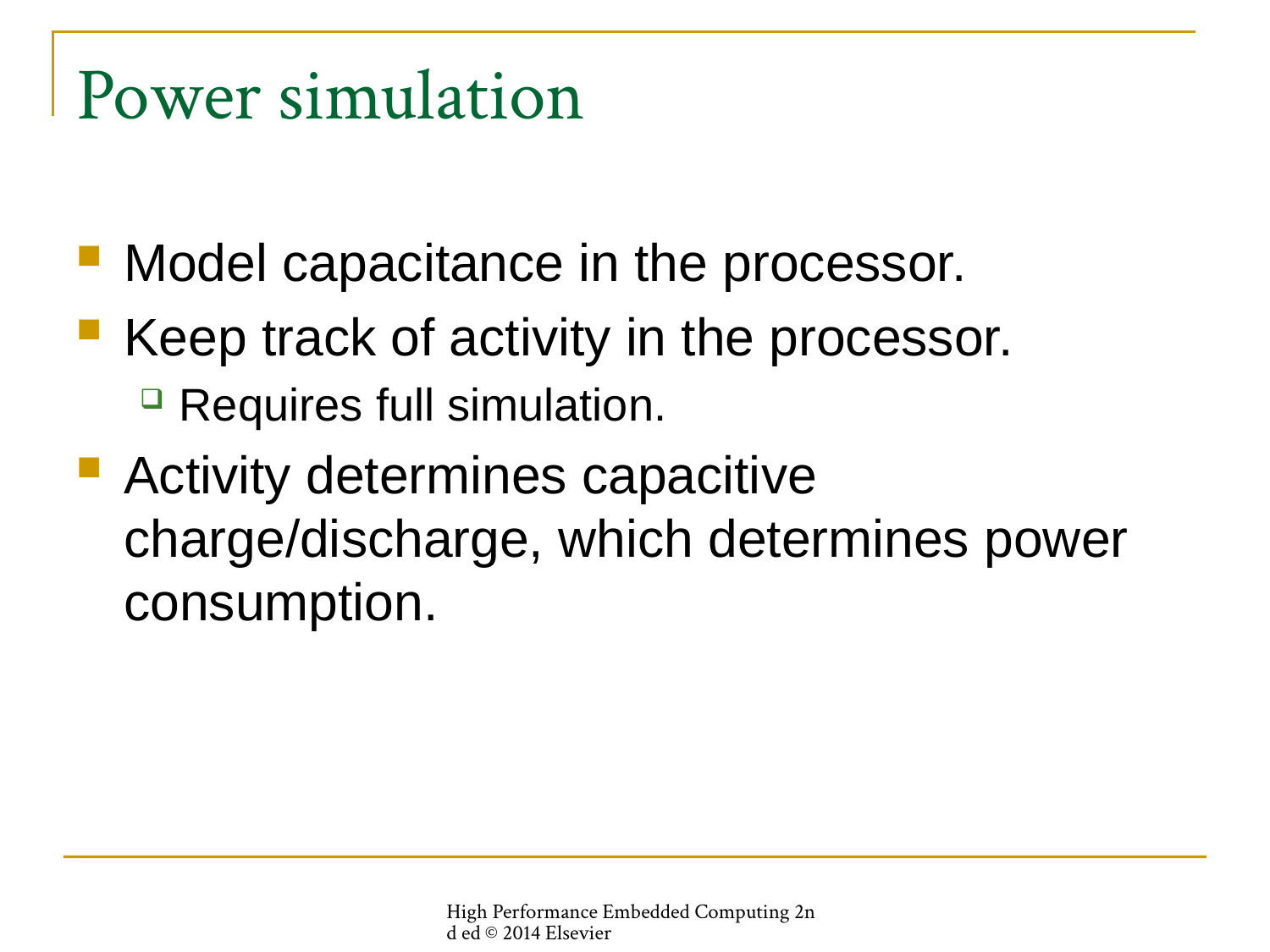

# Power simulation
Model capacitance in the processor.
Keep track of activity in the processor.
Requires full simulation.
Activity determines capacitive charge/discharge, which determines power consumption.
High Performance Embedded Computing 2nd ed © 2014 Elsevier